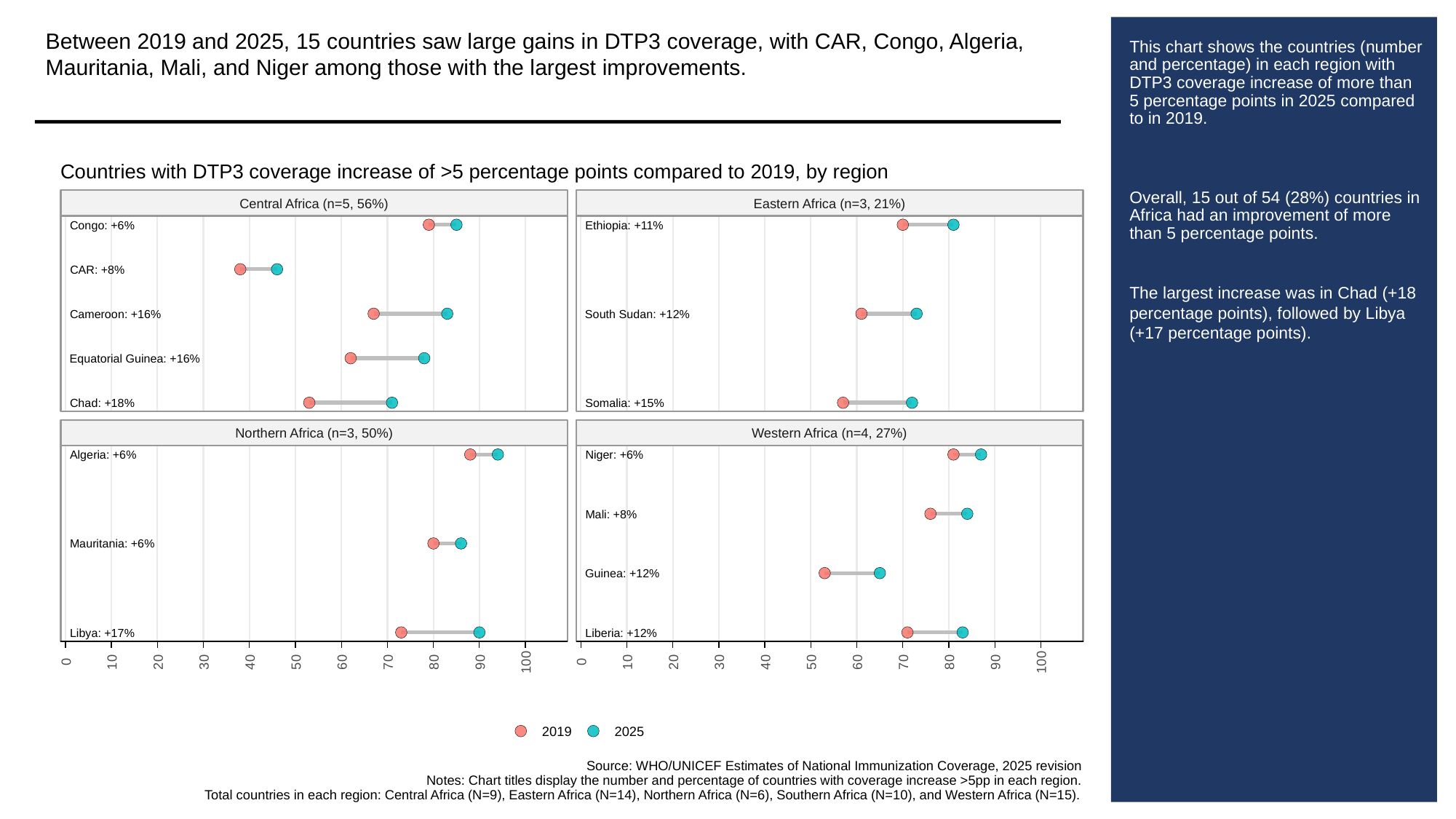

Between 2019 and 2025, 15 countries saw large gains in DTP3 coverage, with CAR, Congo, Algeria, Mauritania, Mali, and Niger among those with the largest improvements.
# This chart shows the countries (number and percentage) in each region with DTP3 coverage increase of more than 5 percentage points in 2025 compared to in 2019.

Overall, 15 out of 54 (28%) countries in Africa had an improvement of more than 5 percentage points.

The largest increase was in Chad (+18 percentage points), followed by Libya (+17 percentage points).

Countries with DTP3 coverage increase of >5 percentage points compared to 2019, by region

Central Africa (n=5, 56%)
Eastern Africa (n=3, 21%)

Congo: +6%
Ethiopia: +11%

CAR: +8%

Cameroon: +16%
South Sudan: +12%

Equatorial Guinea: +16%

Chad: +18%
Somalia: +15%

Northern Africa (n=3, 50%)
Western Africa (n=4, 27%)

Algeria: +6%
Niger: +6%

Mali: +8%

Mauritania: +6%

Guinea: +12%

Libya: +17%
Liberia: +12%

0
10
20
30
40
50
60
70
80
90
100
0
10
20
30
40
50
60
70
80
90
100

2019
2025
Source: WHO/UNICEF Estimates of National Immunization Coverage, 2025 revision
Notes: Chart titles display the number and percentage of countries with coverage increase >5pp in each region.
Total countries in each region: Central Africa (N=9), Eastern Africa (N=14), Northern Africa (N=6), Southern Africa (N=10), and Western Africa (N=15).